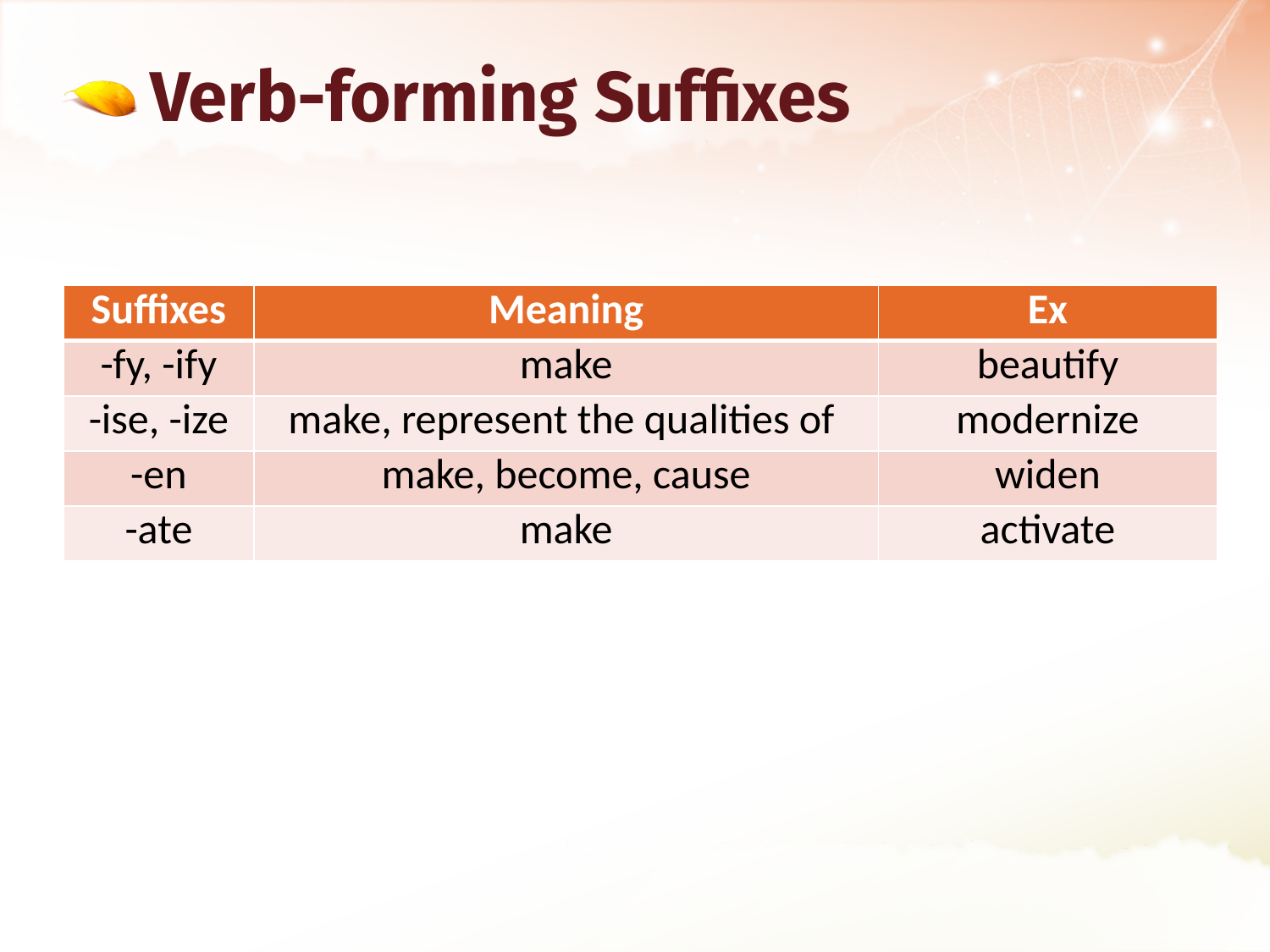

# Verb-forming Suffixes
| Suffixes | Meaning | Ex |
| --- | --- | --- |
| -fy, -ify | make | beautify |
| -ise, -ize | make, represent the qualities of | modernize |
| -en | make, become, cause | widen |
| -ate | make | activate |